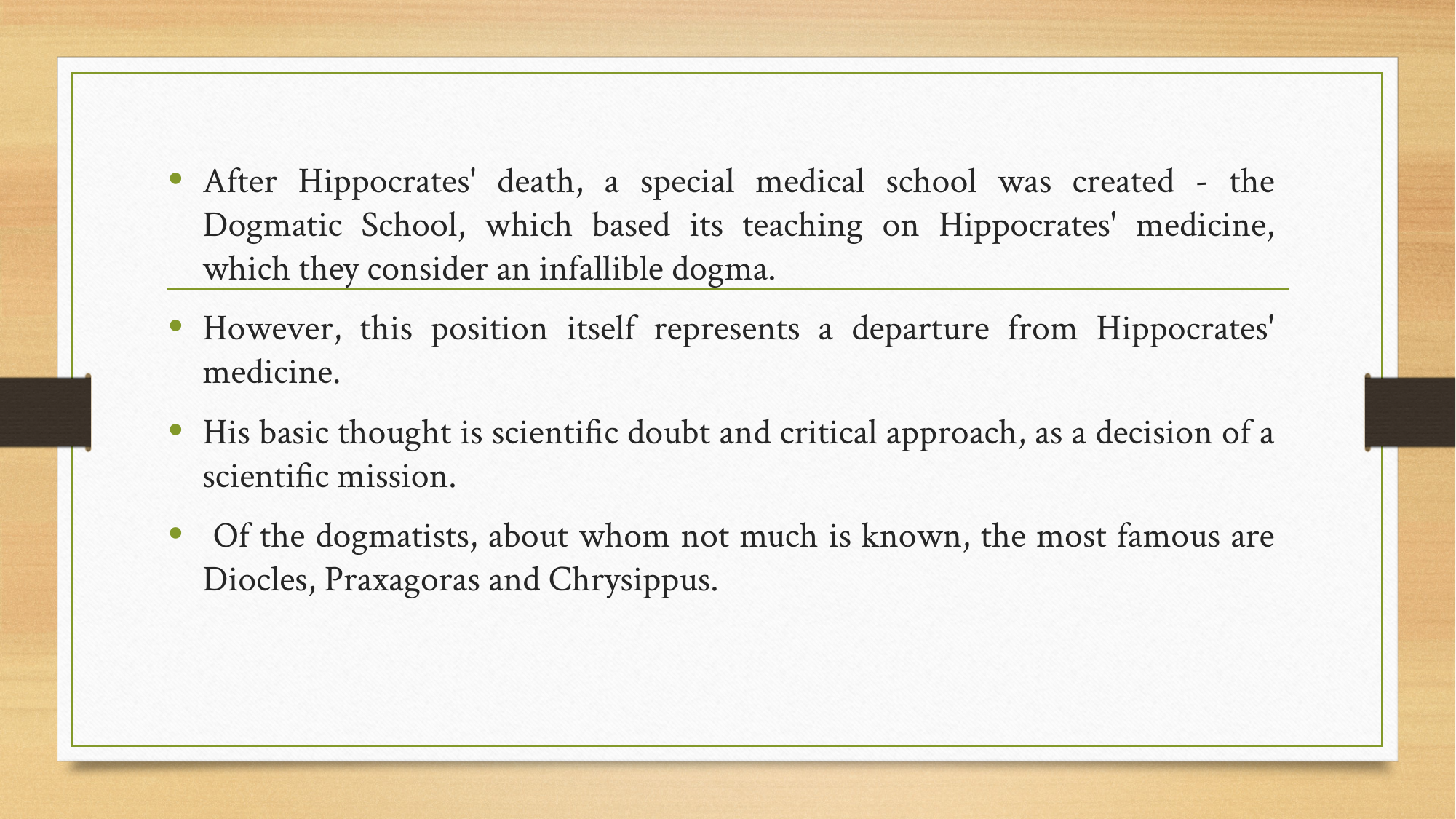

After Hippocrates' death, a special medical school was created - the Dogmatic School, which based its teaching on Hippocrates' medicine, which they consider an infallible dogma.
However, this position itself represents a departure from Hippocrates' medicine.
His basic thought is scientific doubt and critical approach, as a decision of a scientific mission.
 Of the dogmatists, about whom not much is known, the most famous are Diocles, Praxagoras and Chrysippus.